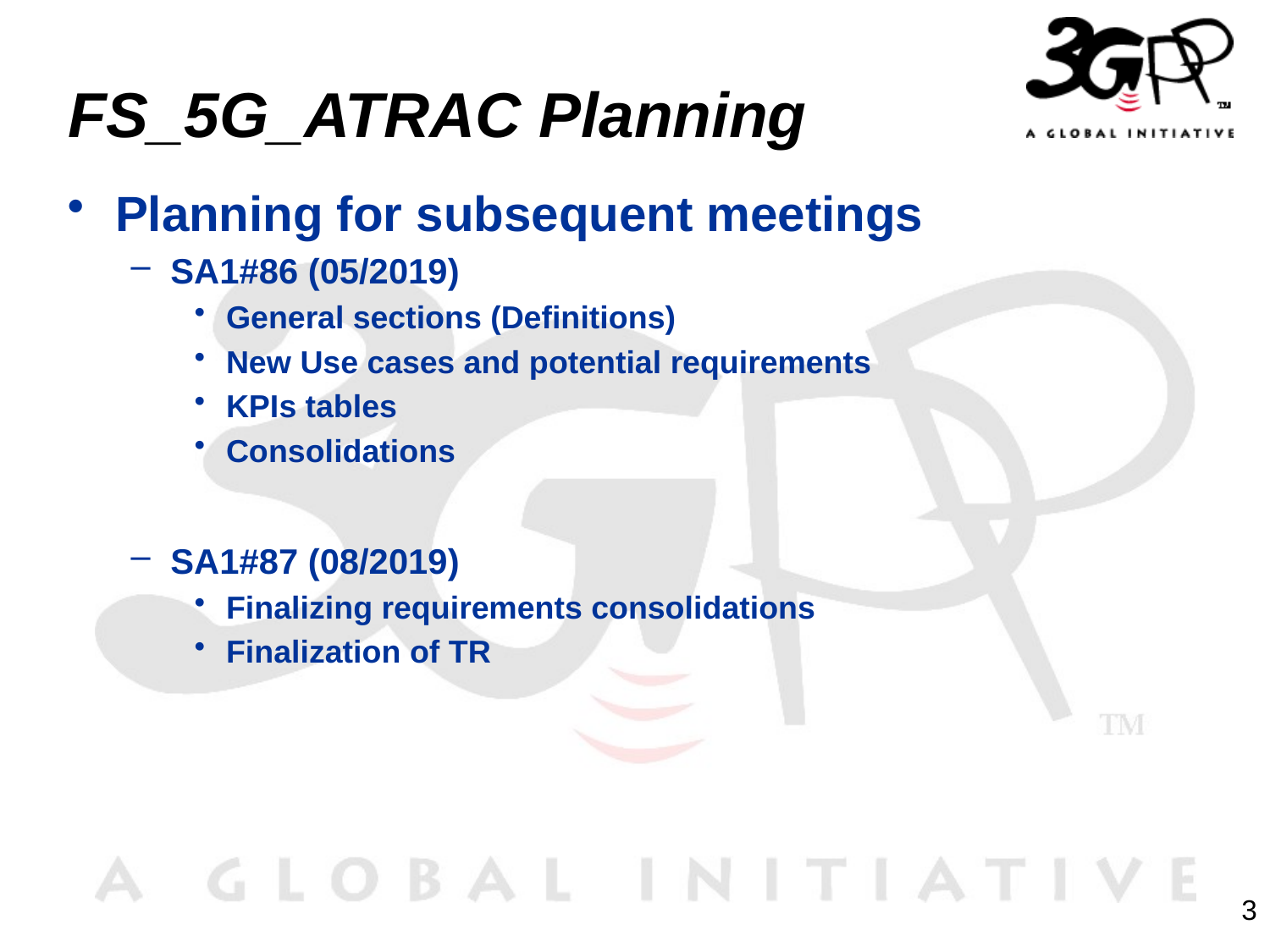

# FS_5G_ATRAC Planning
Planning for subsequent meetings
SA1#86 (05/2019)
General sections (Definitions)
New Use cases and potential requirements
KPIs tables
Consolidations

SA1#87 (08/2019)
Finalizing requirements consolidations
Finalization of TR
3